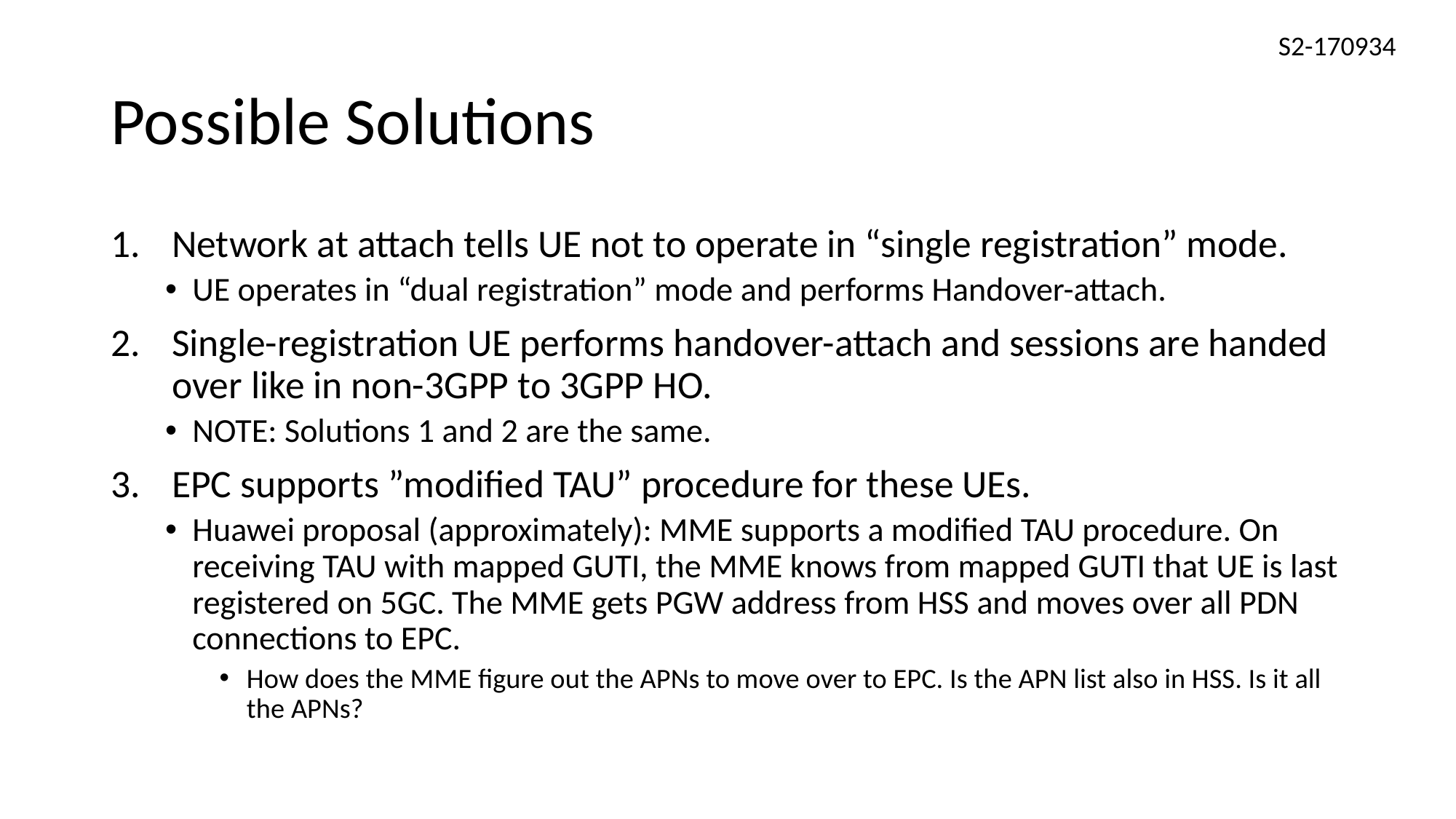

# Possible Solutions
Network at attach tells UE not to operate in “single registration” mode.
UE operates in “dual registration” mode and performs Handover-attach.
Single-registration UE performs handover-attach and sessions are handed over like in non-3GPP to 3GPP HO.
NOTE: Solutions 1 and 2 are the same.
EPC supports ”modified TAU” procedure for these UEs.
Huawei proposal (approximately): MME supports a modified TAU procedure. On receiving TAU with mapped GUTI, the MME knows from mapped GUTI that UE is last registered on 5GC. The MME gets PGW address from HSS and moves over all PDN connections to EPC.
How does the MME figure out the APNs to move over to EPC. Is the APN list also in HSS. Is it all the APNs?